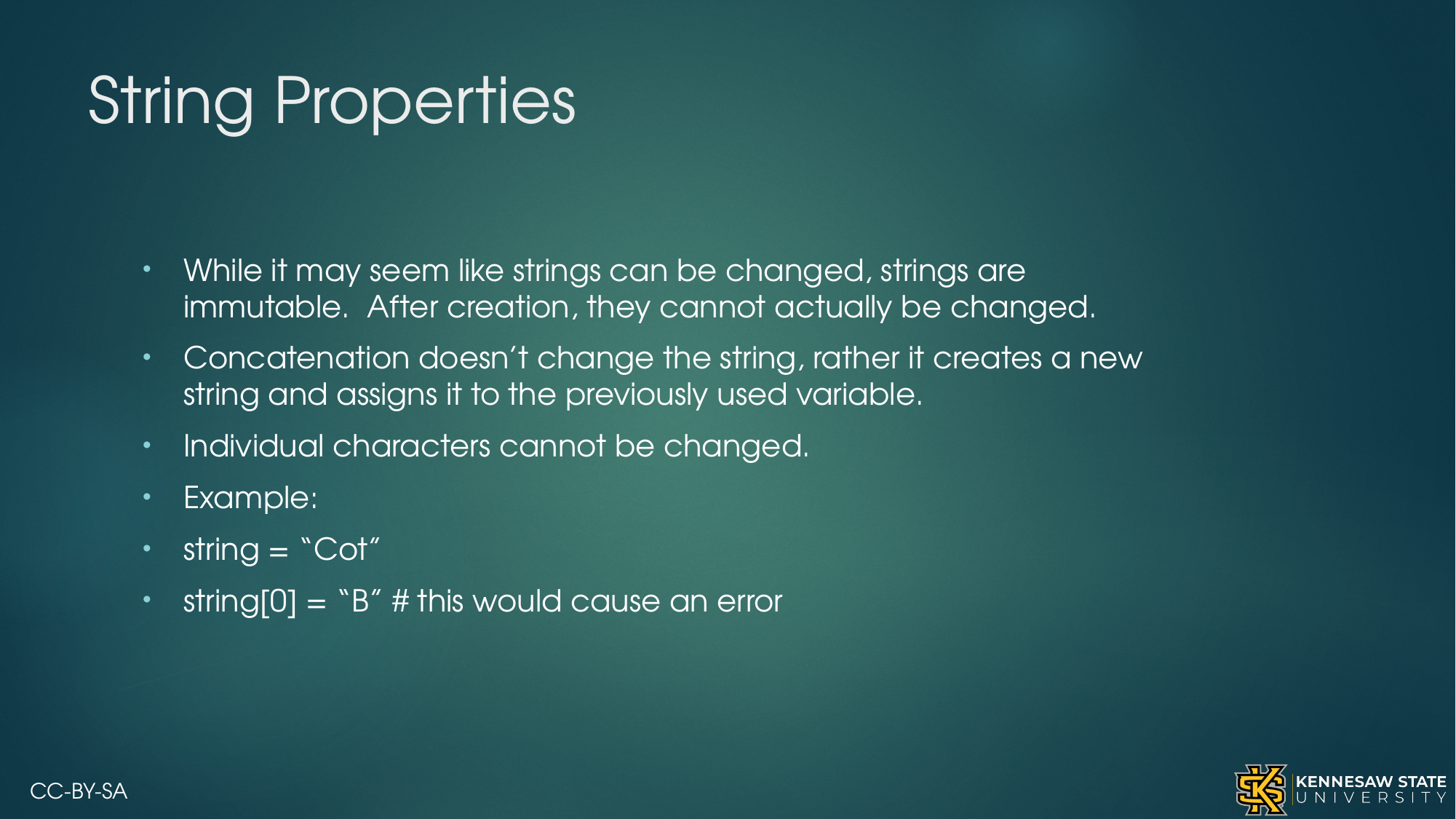

# String Properties
While it may seem like strings can be changed, strings are immutable.  After creation, they cannot actually be changed.
Concatenation doesn’t change the string, rather it creates a new string and assigns it to the previously used variable.
Individual characters cannot be changed.
Example:
string = “Cot”
string[0] = “B” # this would cause an error